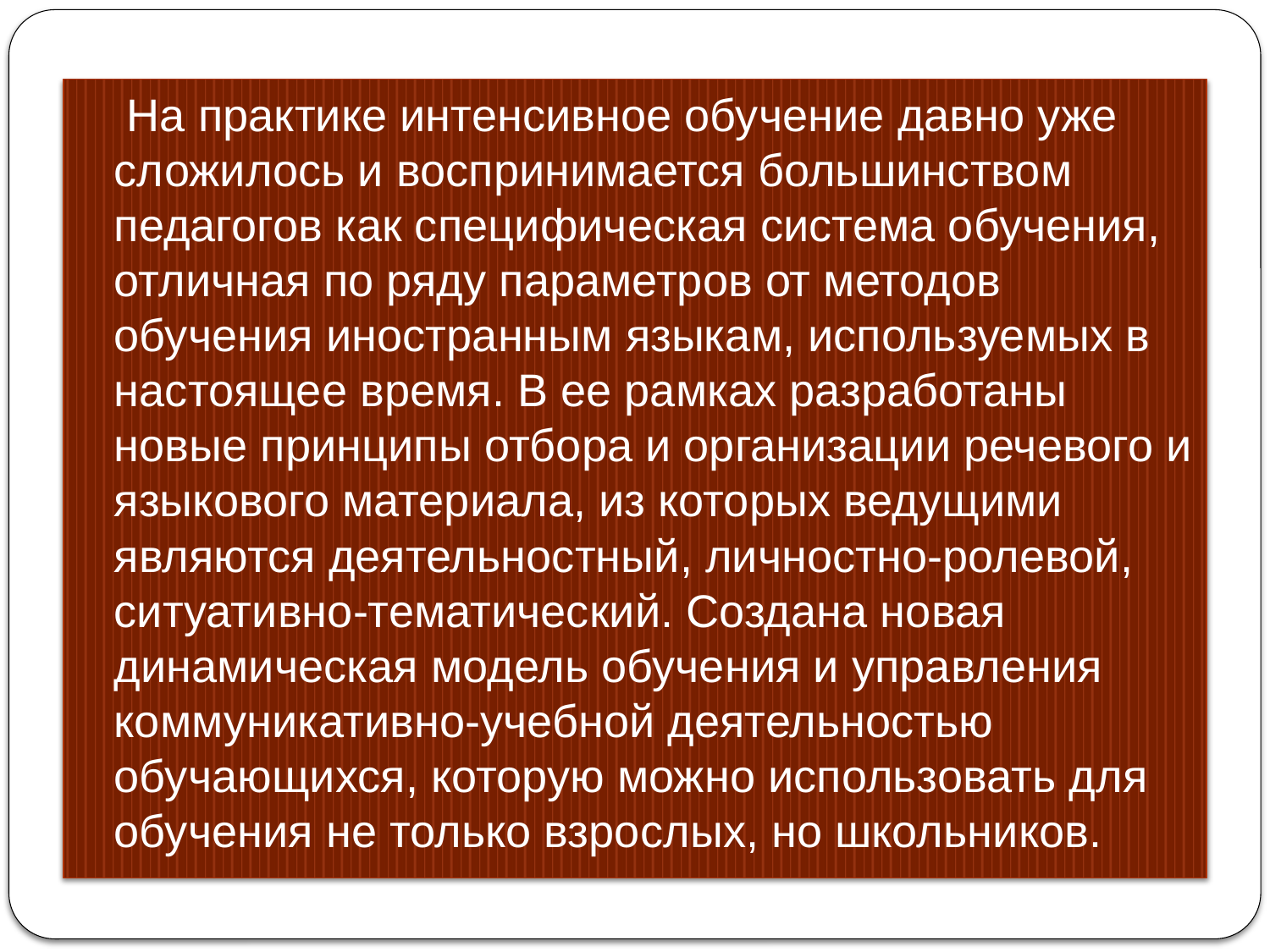

На практике интенсивное обучение давно уже сложилось и воспринимается большинством педагогов как специфическая система обучения, отличная по ряду параметров от методов обучения иностранным языкам, используемых в настоящее время. В ее рамках разработаны новые принципы отбора и организации речевого и языкового материала, из которых ведущими являются деятельностный, личностно-ролевой, ситуативно-тематический. Создана новая динамическая модель обучения и управления коммуникативно-учебной деятельностью обучающихся, которую можно использовать для обучения не только взрослых, но школьников.